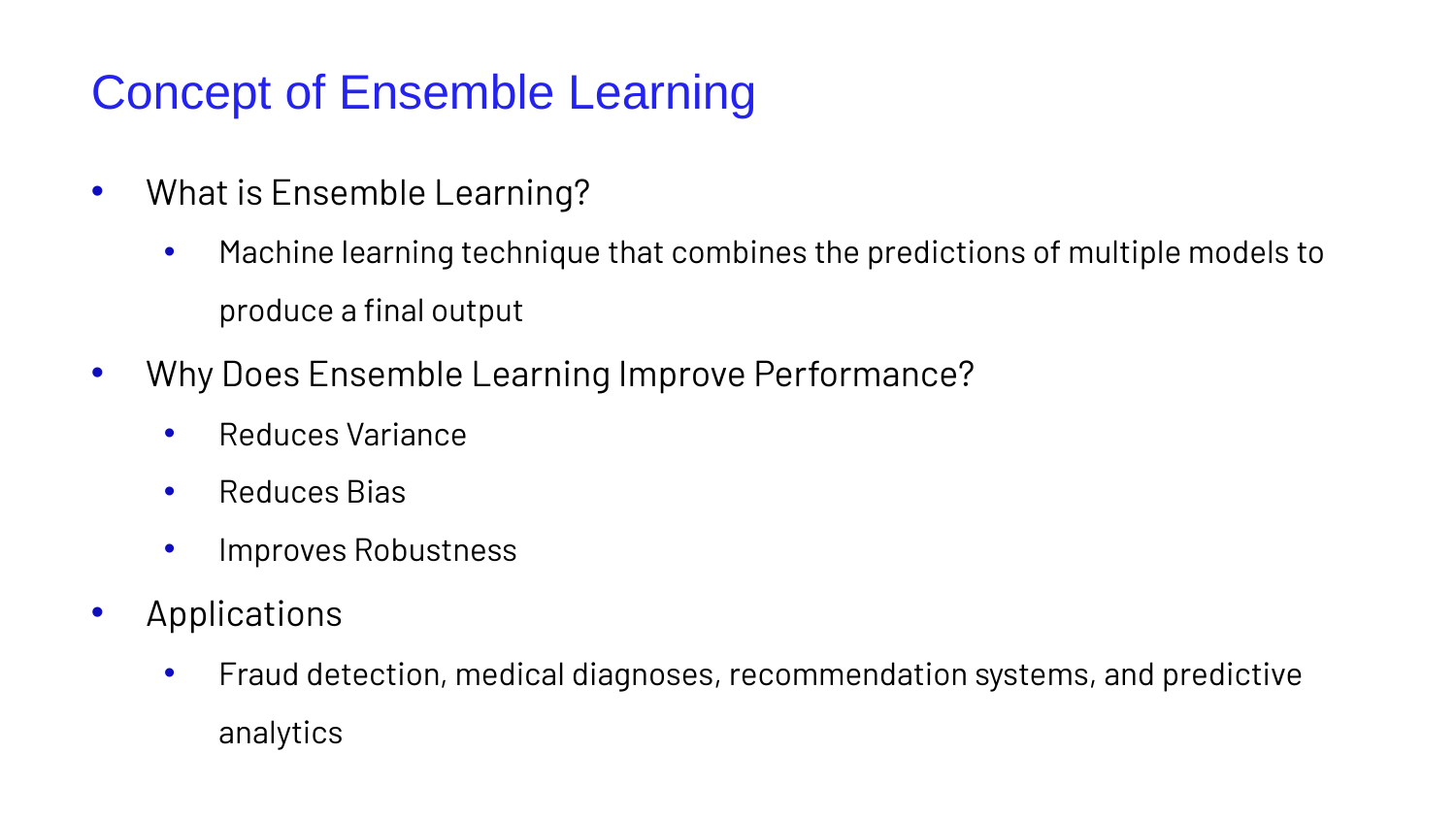

Concept of Ensemble Learning
What is Ensemble Learning?
Machine learning technique that combines the predictions of multiple models to produce a final output
Why Does Ensemble Learning Improve Performance?
Reduces Variance
Reduces Bias
Improves Robustness
Applications
Fraud detection, medical diagnoses, recommendation systems, and predictive analytics